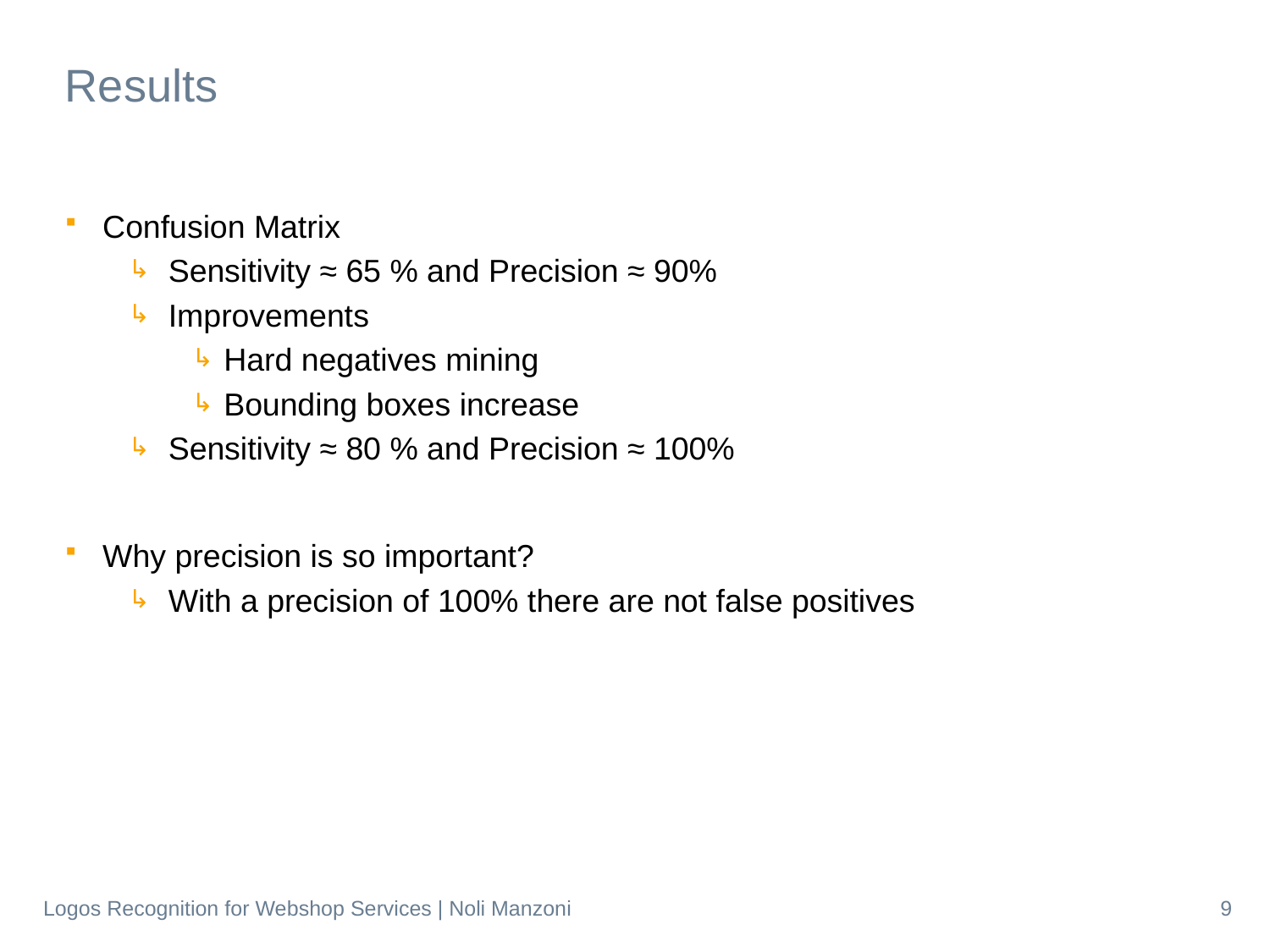

# Results
Confusion Matrix
Sensitivity ≈ 65 % and Precision ≈ 90%
Improvements
Hard negatives mining
Bounding boxes increase
Sensitivity ≈ 80 % and Precision ≈ 100%

Why precision is so important?
With a precision of 100% there are not false positives

Logos Recognition for Webshop Services | Noli Manzoni
9